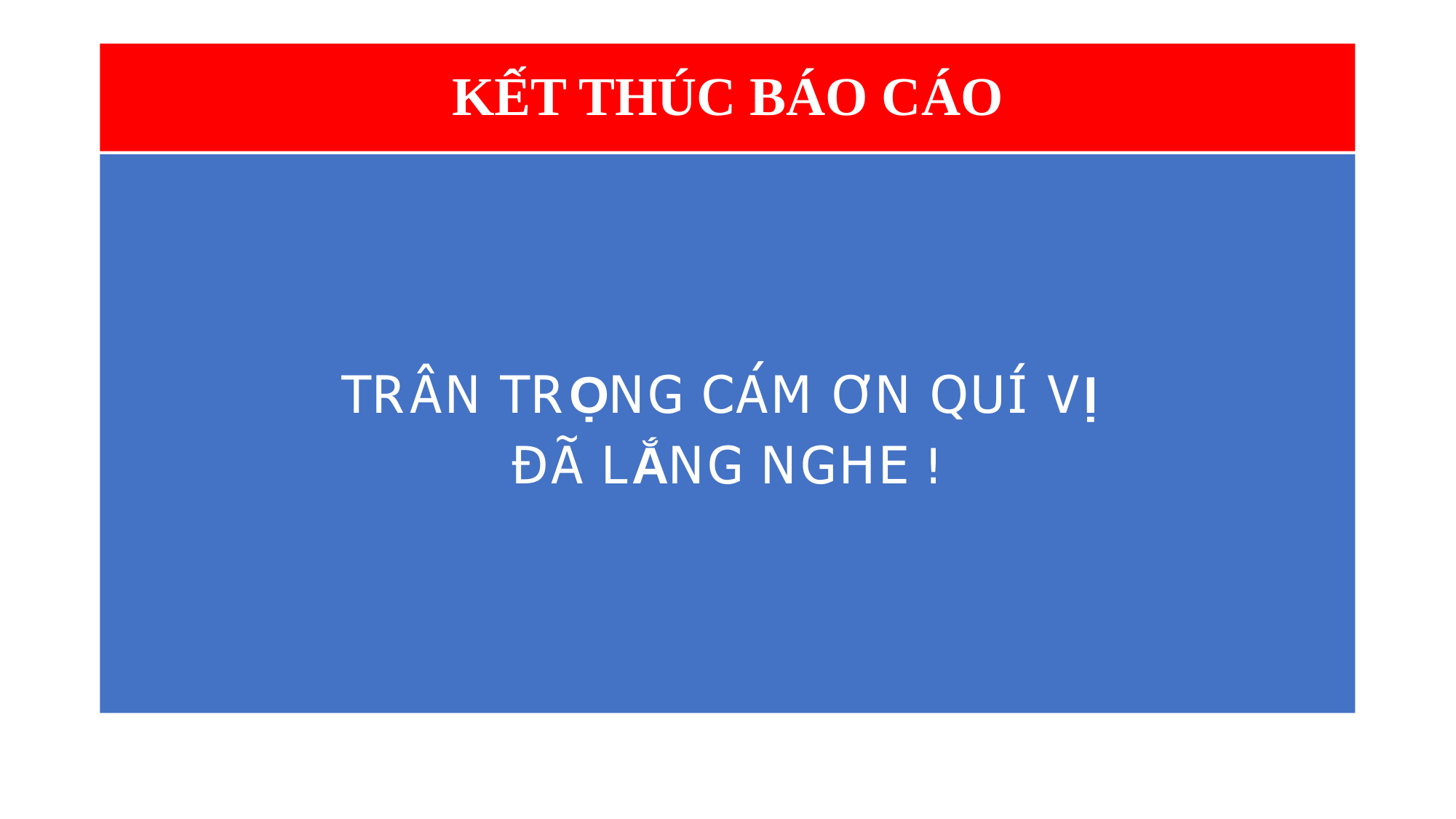

# KẾT THÚC BÁO CÁO

TRÂN TRỌNG CÁM ƠN QUÍ VỊ
ĐÃ LẮNG NGHE !